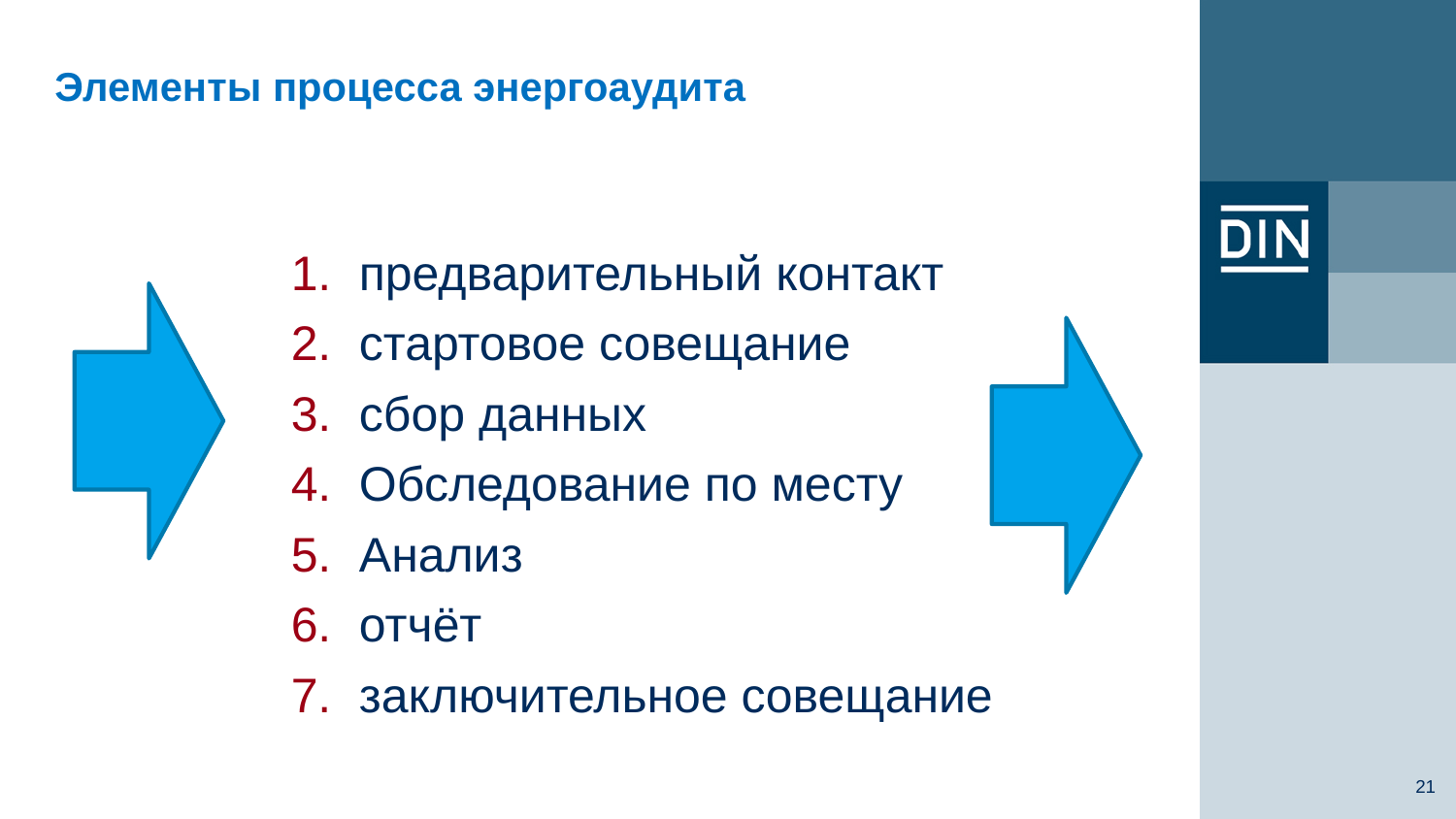

# Элементы процесса энергоаудита

 предварительный контакт
 стартовое совещание
 сбор данных
 Обследование по месту
 Анализ
 отчёт
 заключительное совещание

21